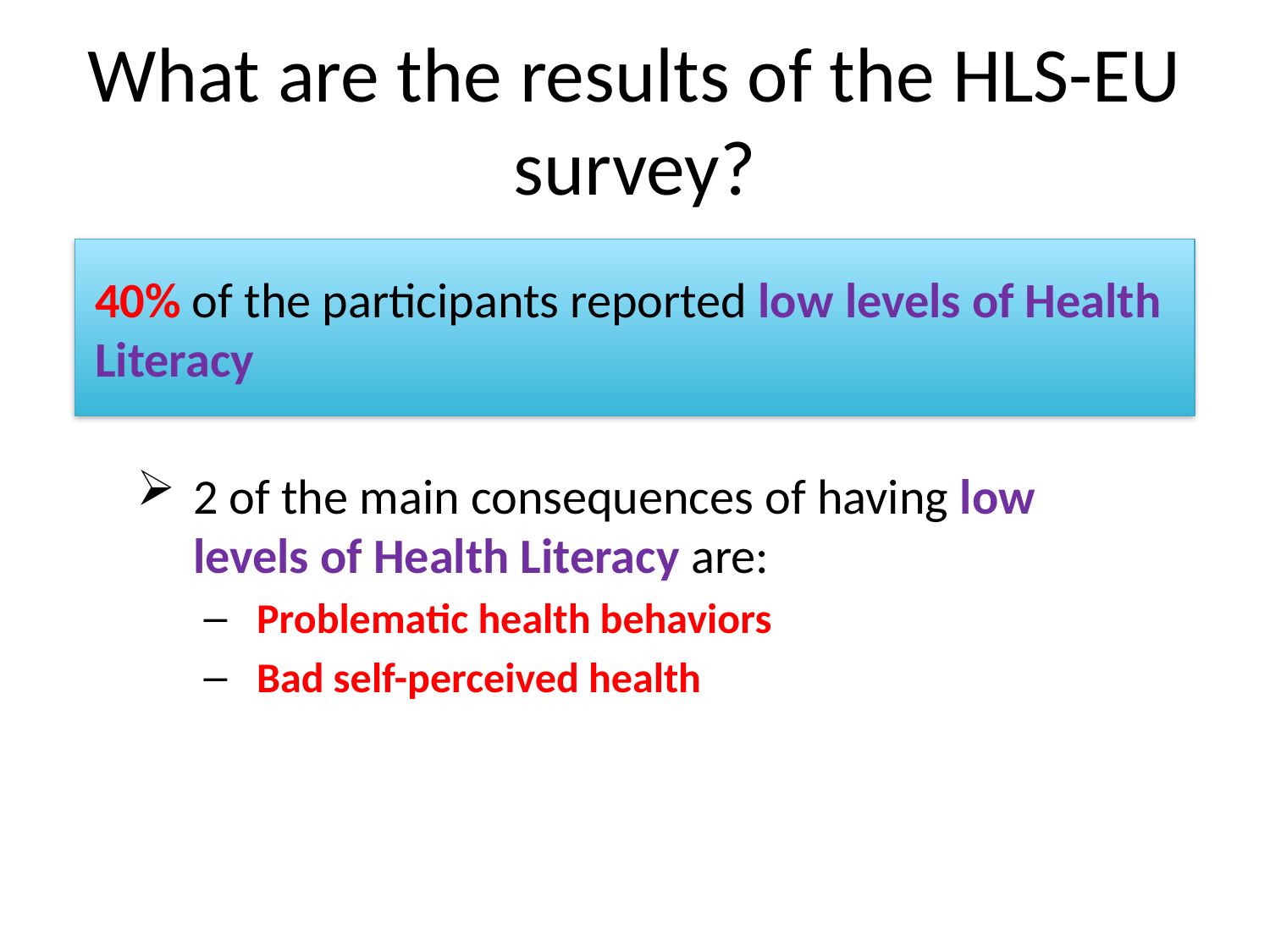

# What are the results of the HLS-EU survey?
40% of the participants reported low levels of Health Literacy
2 of the main consequences of having low levels of Health Literacy are:
Problematic health behaviors
Bad self-perceived health